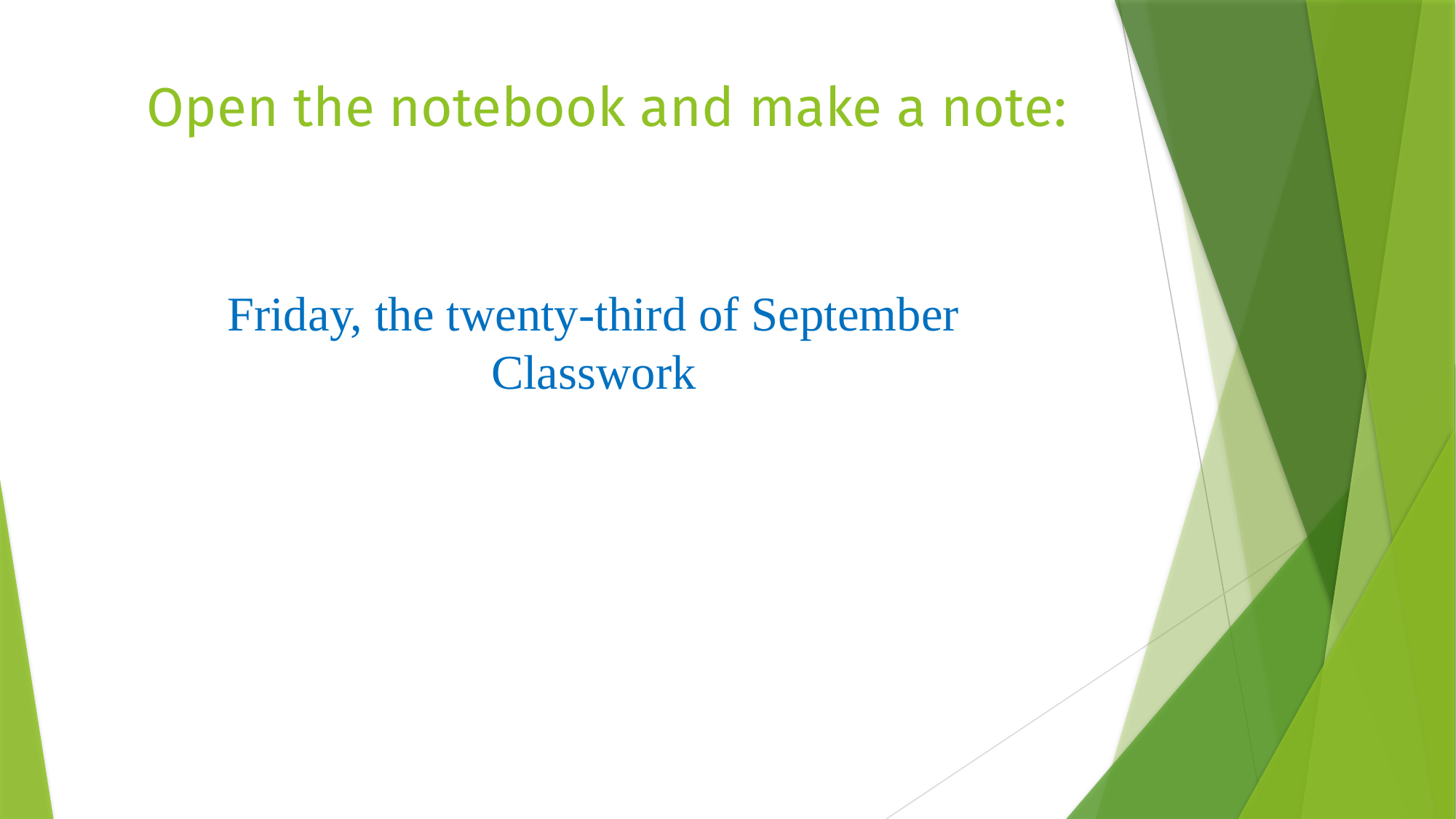

# Open the notebook and make a note:
Friday, the twenty-third of September
Classwork